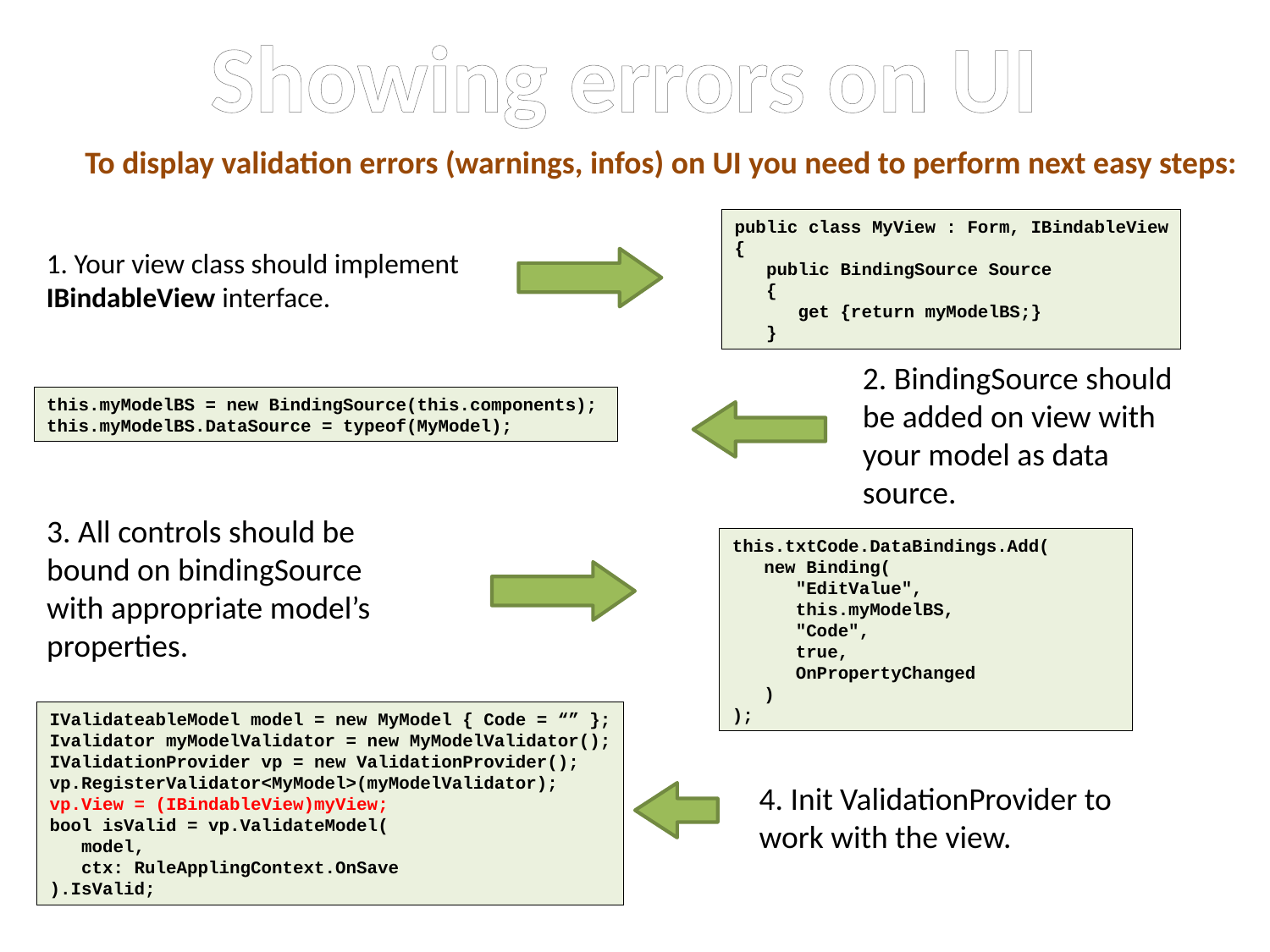

Showing errors on UI
To display validation errors (warnings, infos) on UI you need to perform next easy steps:
public class MyView : Form, IBindableView
{
   public BindingSource Source
   {
      get {return myModelBS;}
   }
1. Your view class should implement IBindableView interface.

2. BindingSource should be added on view with your model as data source.
this.myModelBS = new BindingSource(this.components);
this.myModelBS.DataSource = typeof(MyModel);

3. All controls should be bound on bindingSource with appropriate model’s properties.
this.txtCode.DataBindings.Add(
   new Binding(
      "EditValue",
      this.myModelBS,
      "Code",
      true,
      OnPropertyChanged
   )
);

IValidateableModel model = new MyModel { Code = “” };
Ivalidator myModelValidator = new MyModelValidator();
IValidationProvider vp = new ValidationProvider();
vp.RegisterValidator<MyModel>(myModelValidator);
vp.View = (IBindableView)myView;
bool isValid = vp.ValidateModel(
   model,
   ctx: RuleApplingContext.OnSave
).IsValid;
4. Init ValidationProvider to work with the view.